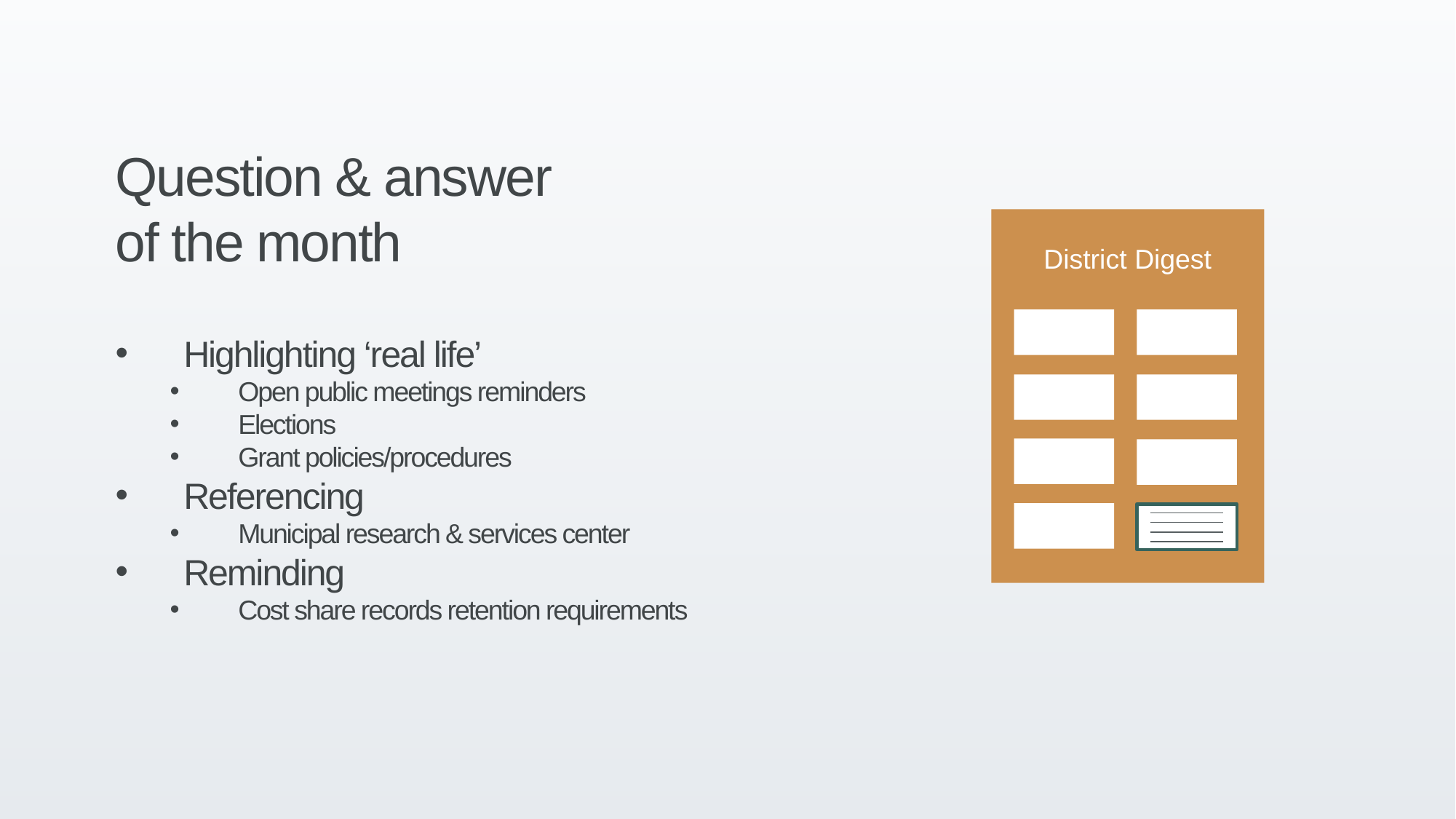

Question & answer
of the month

Highlighting ‘real life’
Open public meetings reminders
Elections
Grant policies/procedures
Referencing
Municipal research & services center
Reminding
Cost share records retention requirements

District Digest